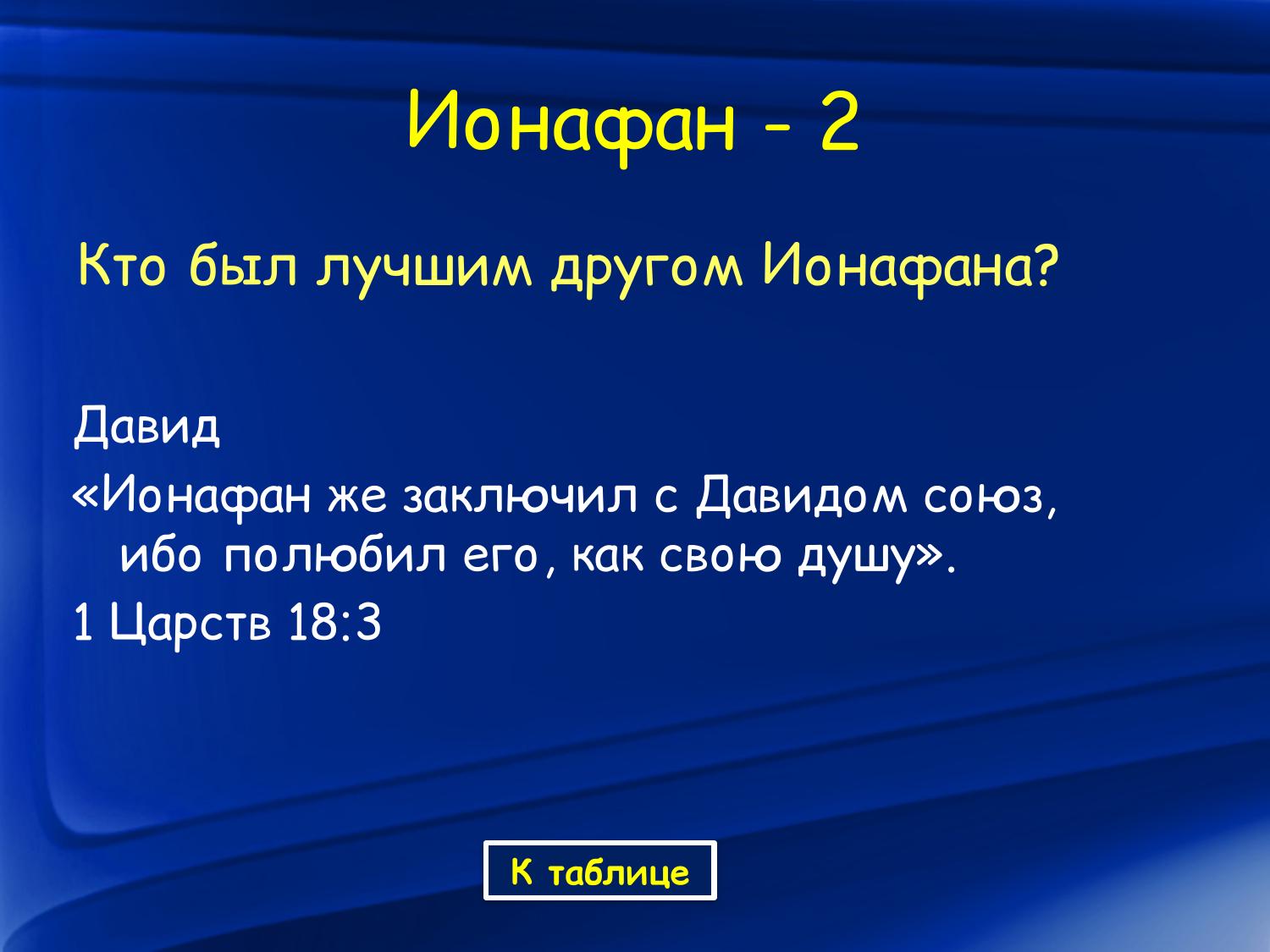

# Ионафан - 2
Кто был лучшим другом Ионафана?
Давид
«Ионафан же заключил с Давидом союз, ибо полюбил его, как свою душу».
1 Царств 18:3
К таблице